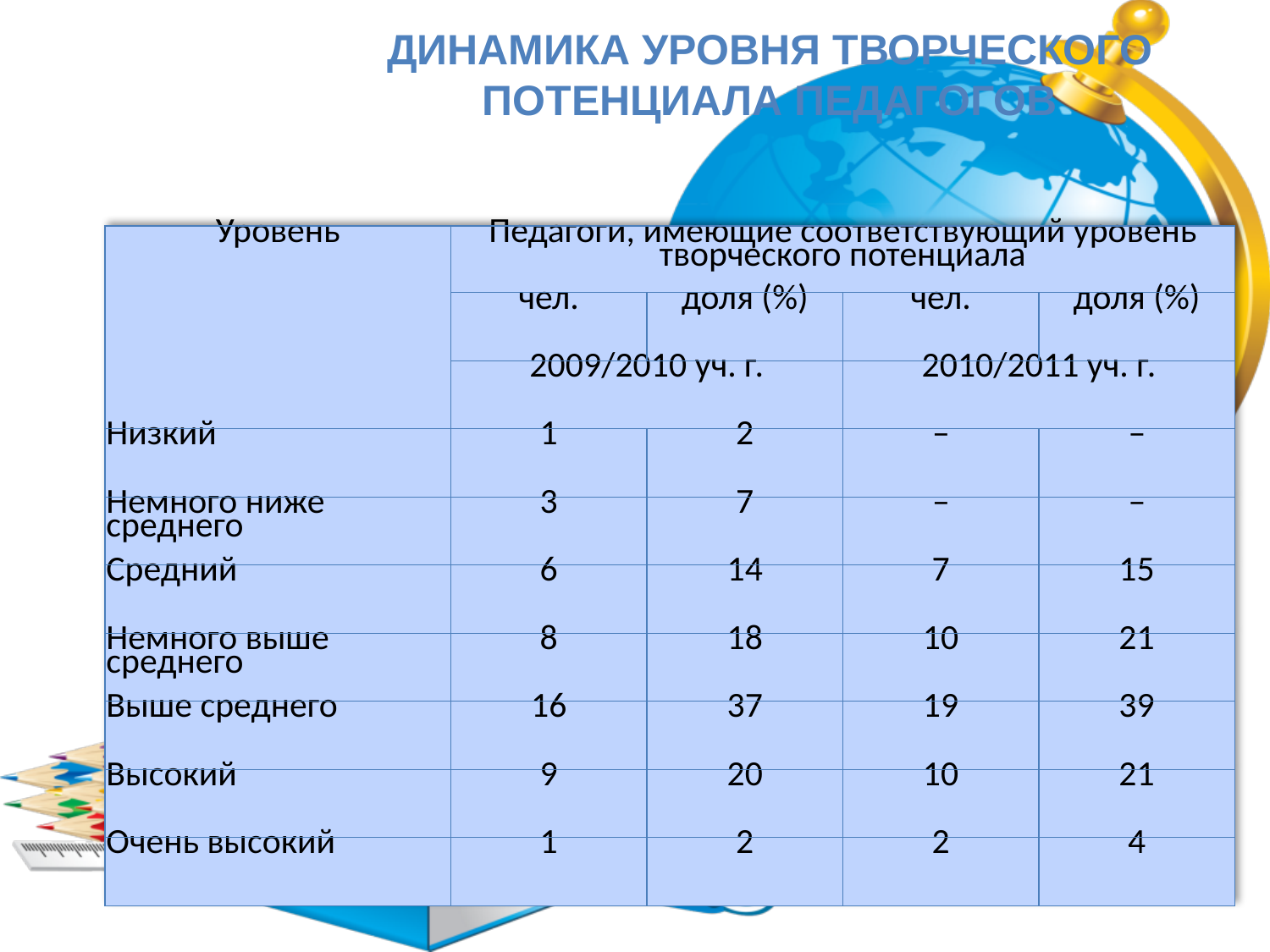

Динамика уровня творческого потенциала педагогов
| Уровень | Педагоги, имеющие соответствующий уровень творческого потенциала |  |  |  |
| --- | --- | --- | --- | --- |
|  | чел. | доля (%) | чел. | доля (%) |
|  | 2009/2010 уч. г. |  | 2010/2011 уч. г. |  |
| Низкий | 1 | 2 | – | – |
| Немного ниже среднего | 3 | 7 | – | – |
| Средний | 6 | 14 | 7 | 15 |
| Немного выше среднего | 8 | 18 | 10 | 21 |
| Выше среднего | 16 | 37 | 19 | 39 |
| Высокий | 9 | 20 | 10 | 21 |
| Очень высокий | 1 | 2 | 2 | 4 |